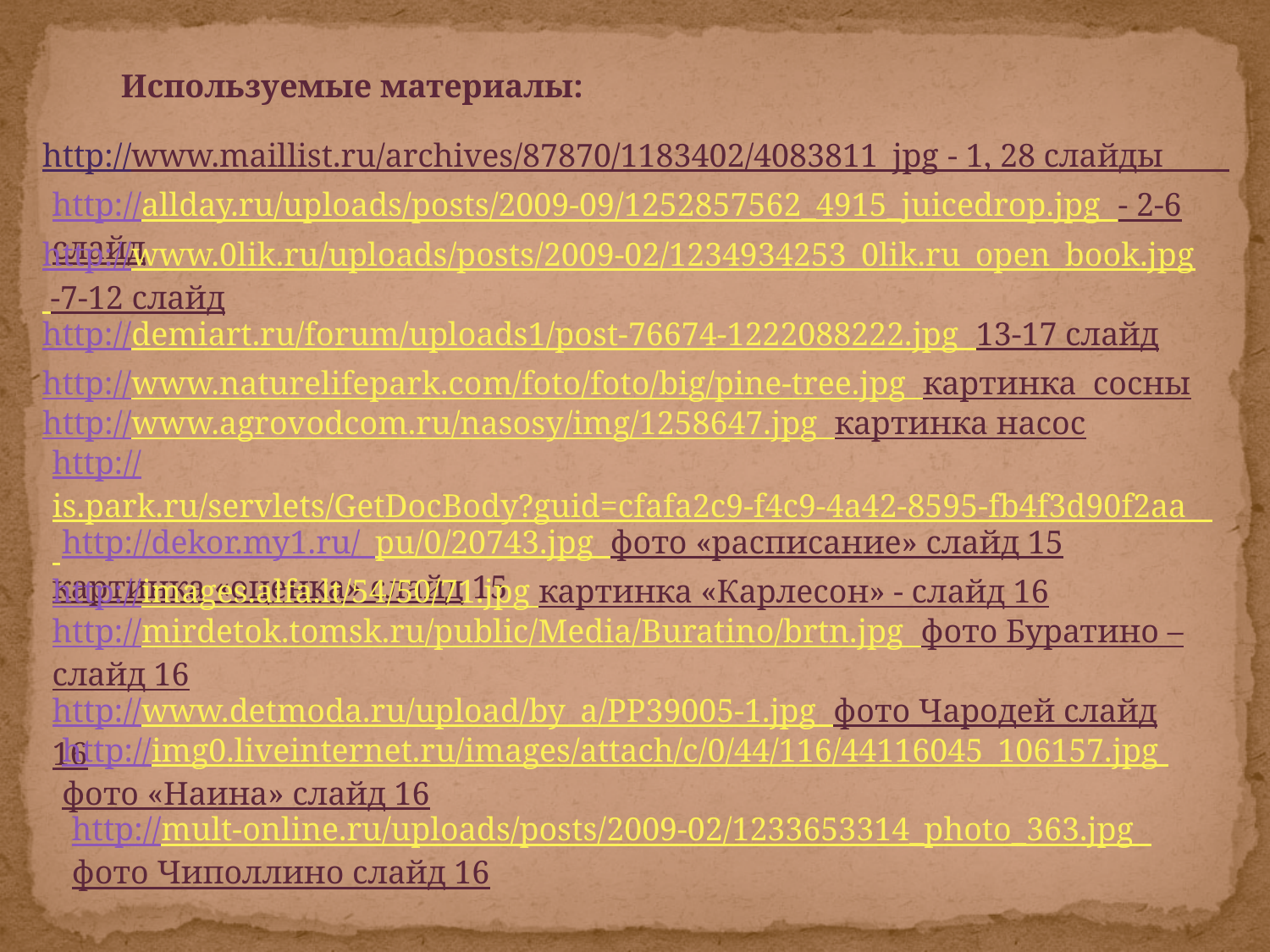

Используемые материалы:

http://www.maillist.ru/archives/87870/1183402/4083811_jpg - 1, 28 слайды
http://allday.ru/uploads/posts/2009-09/1252857562_4915_juicedrop.jpg  - 2-6 слайд
http://www.0lik.ru/uploads/posts/2009-02/1234934253_0lik.ru_open_book.jpg  -7-12 слайд
http://demiart.ru/forum/uploads1/post-76674-1222088222.jpg  13-17 слайд
http://www.naturelifepark.com/foto/foto/big/pine-tree.jpg  картинка  сосны
http://www.agrovodcom.ru/nasosy/img/1258647.jpg  картинка насос
http://is.park.ru/servlets/GetDocBody?guid=cfafa2c9-f4c9-4a42-8595-fb4f3d90f2aa
картинка «оценка» слайд 15
http://dekor.my1.ru/_pu/0/20743.jpg  фото «расписание» слайд 15
http://images.alfa.lt/54/50/71.jpg картинка «Карлесон» - слайд 16
http://mirdetok.tomsk.ru/public/Media/Buratino/brtn.jpg  фото Буратино – слайд 16
http://www.detmoda.ru/upload/by_a/PP39005-1.jpg  фото Чародей слайд 16
http://img0.liveinternet.ru/images/attach/c/0/44/116/44116045_106157.jpg  фото «Наина» слайд 16
http://mult-online.ru/uploads/posts/2009-02/1233653314_photo_363.jpg   фото Чиполлино слайд 16